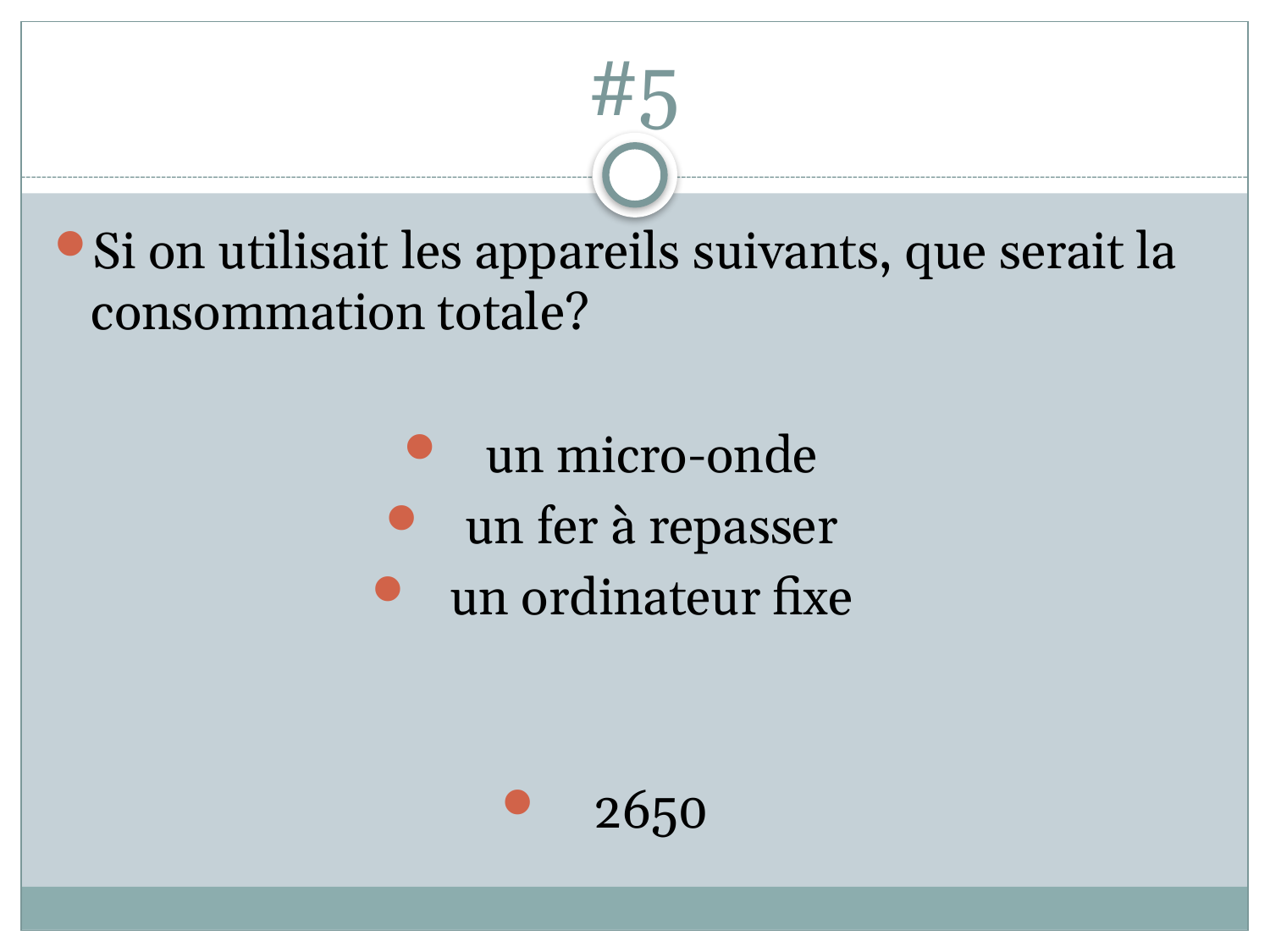

# #5
Si on utilisait les appareils suivants, que serait la consommation totale?

un micro-onde
un fer à repasser
un ordinateur fixe

2650